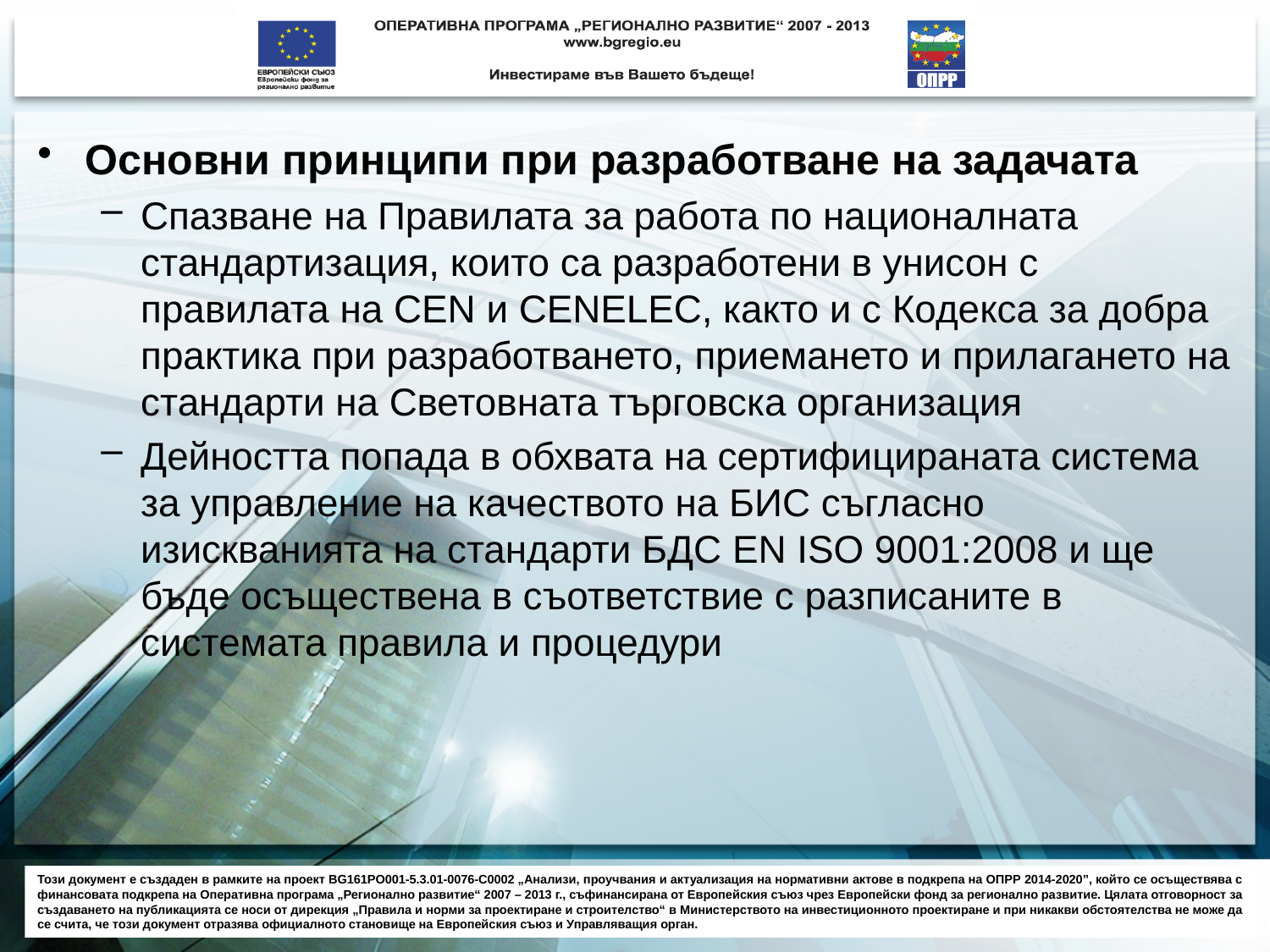

Основни принципи при разработване на задачата
Спазване на Правилата за работа по националната стандартизация, които са разработени в унисон с правилата на CEN и CENELEC, както и с Кодекса за добра практика при разработването, приемането и прилагането на стандарти на Световната търговска организация
Дейността попада в обхвата на сертифицираната система за управление на качеството на БИС съгласно изискванията на стандарти БДС EN ISO 9001:2008 и ще бъде осъществена в съответствие с разписаните в системата правила и процедури